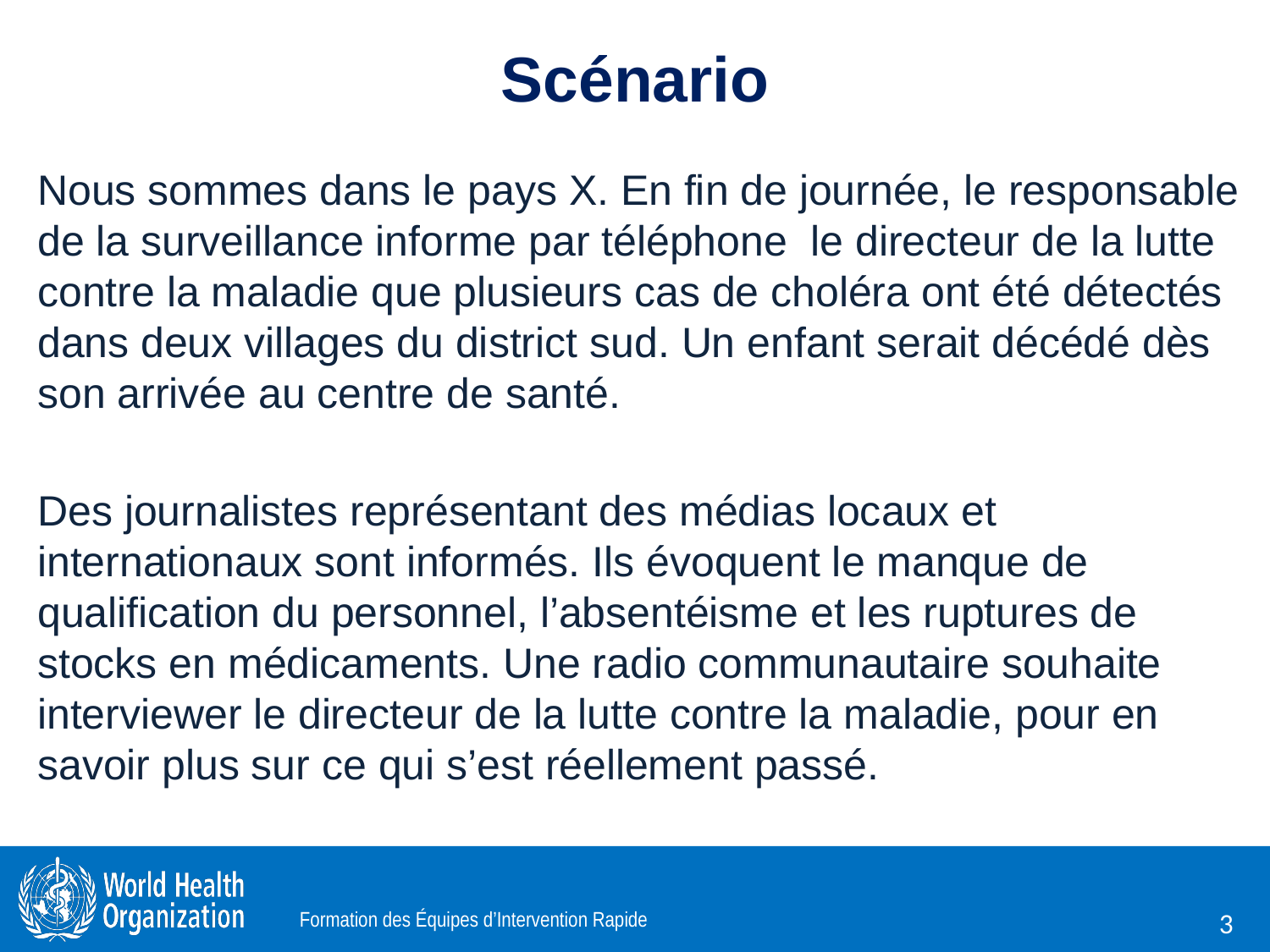

# Scénario
Nous sommes dans le pays X. En fin de journée, le responsable de la surveillance informe par téléphone  le directeur de la lutte contre la maladie que plusieurs cas de choléra ont été détectés dans deux villages du district sud. Un enfant serait décédé dès son arrivée au centre de santé.

Des journalistes représentant des médias locaux et internationaux sont informés. Ils évoquent le manque de qualification du personnel, l’absentéisme et les ruptures de stocks en médicaments. Une radio communautaire souhaite interviewer le directeur de la lutte contre la maladie, pour en savoir plus sur ce qui s’est réellement passé.